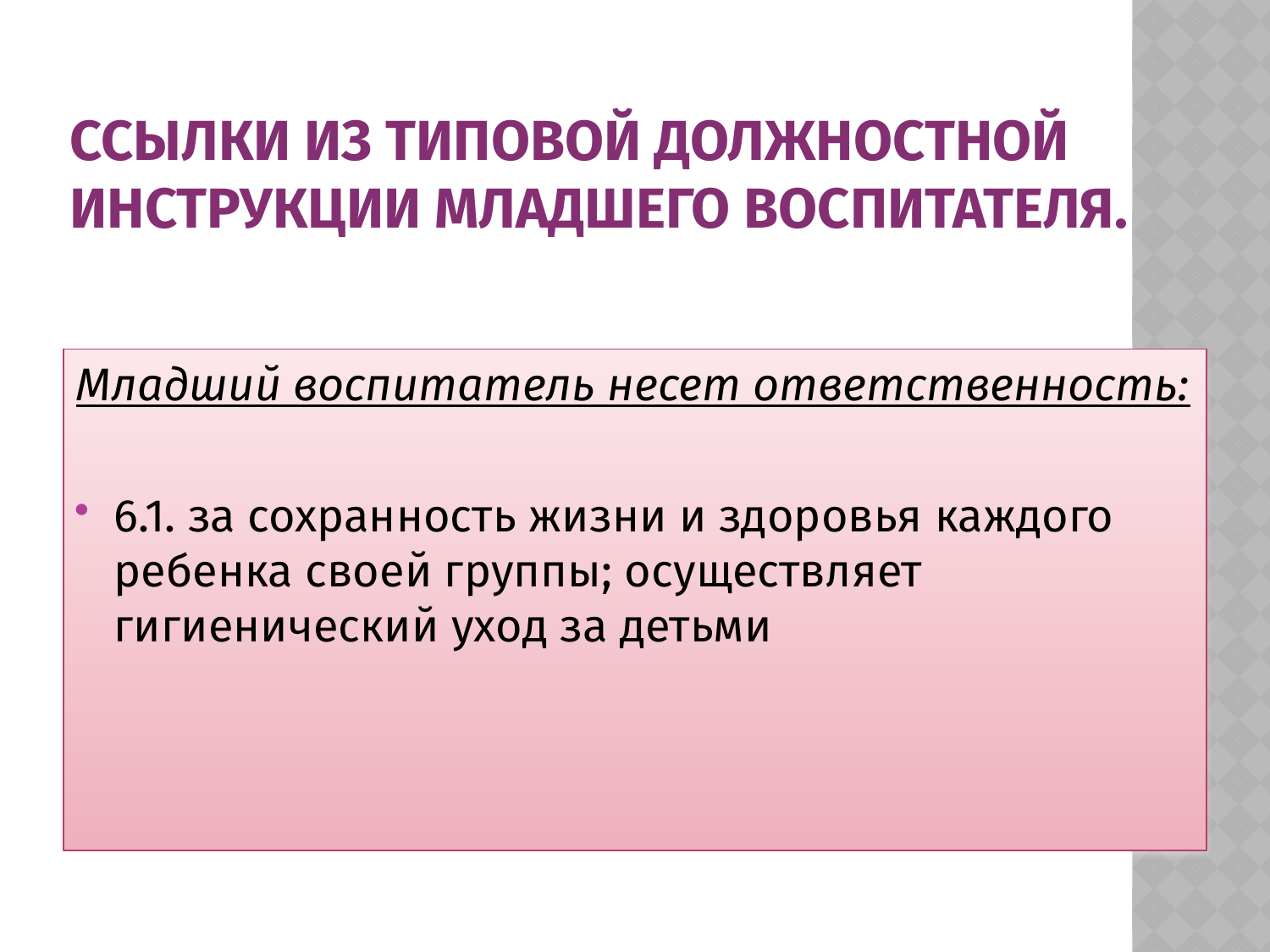

# Ссылки из типовой должностной инструкции младшего воспитателя.
Младший воспитатель несет ответственность:

6.1. за сохранность жизни и здоровья каждого ребенка своей группы; осуществляет гигиенический уход за детьми